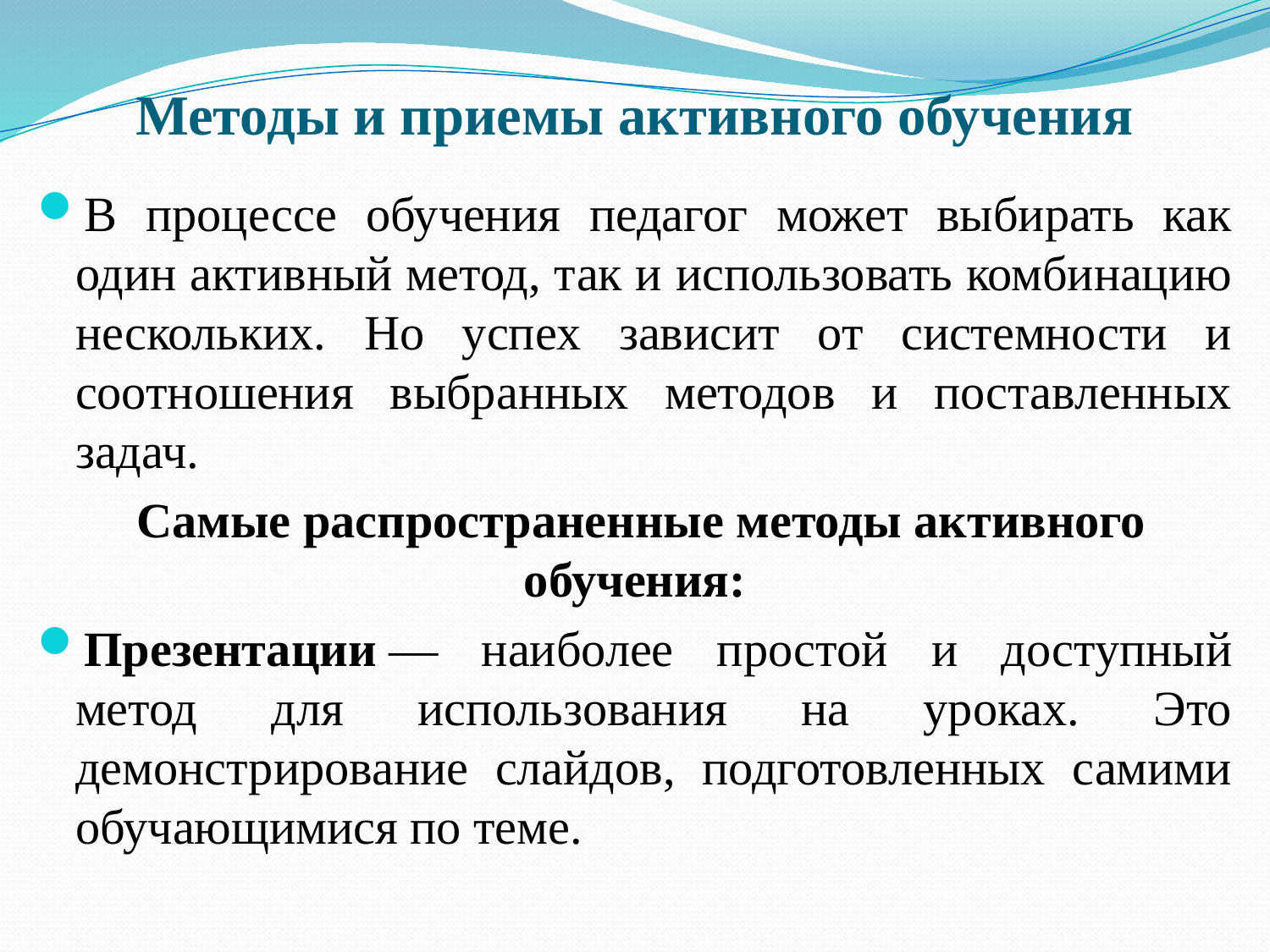

# Методы и приемы активного обучения
В процессе обучения педагог может выбирать как один активный метод, так и использовать комбинацию нескольких. Но успех зависит от системности и соотношения выбранных методов и поставленных задач.
 Самые распространенные методы активного обучения:
Презентации — наиболее простой и доступный метод для использования на уроках. Это демонстрирование слайдов, подготовленных самими обучающимися по теме.